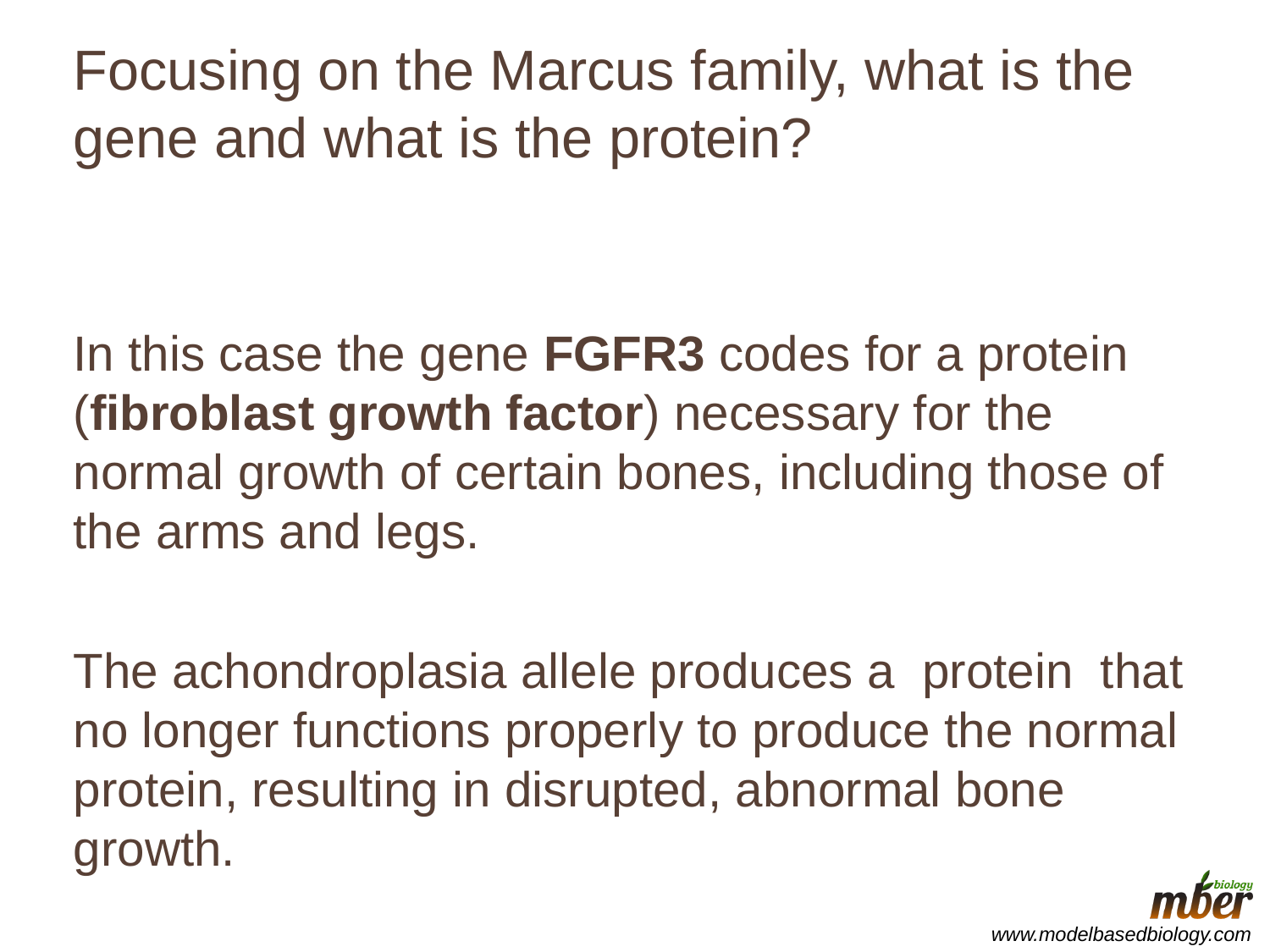

Focusing on the Marcus family, what is the gene and what is the protein?

In this case the gene FGFR3 codes for a protein (fibroblast growth factor) necessary for the normal growth of certain bones, including those of the arms and legs.

The achondroplasia allele produces a  protein  that no longer functions properly to produce the normal protein, resulting in disrupted, abnormal bone growth.